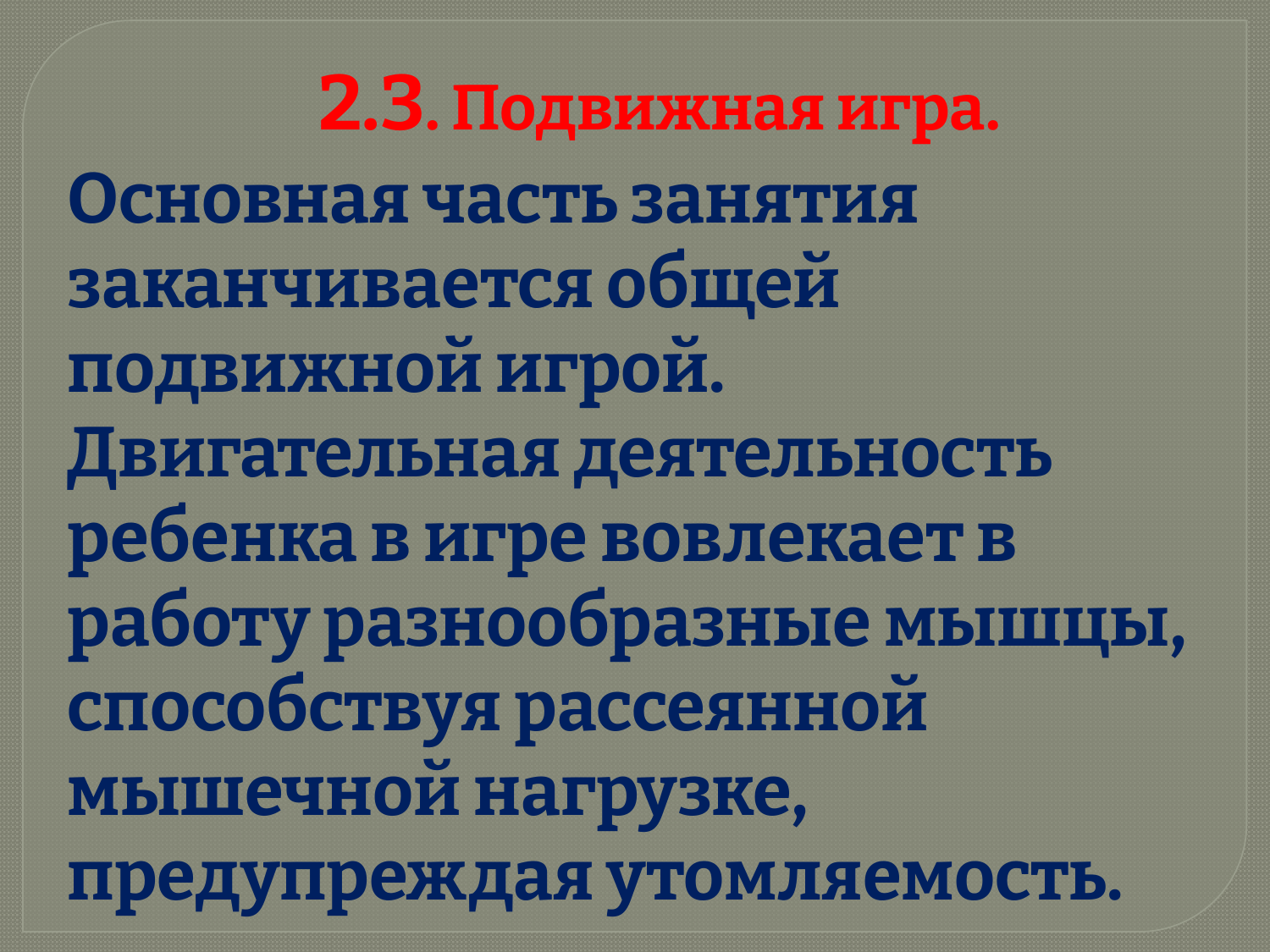

2.3. Подвижная игра.
Основная часть занятия заканчивается общей подвижной игрой. Двигательная деятельность ребенка в игре вовлекает в работу разнообразные мышцы, способствуя рассеянной мышечной нагрузке, предупреждая утомляемость.